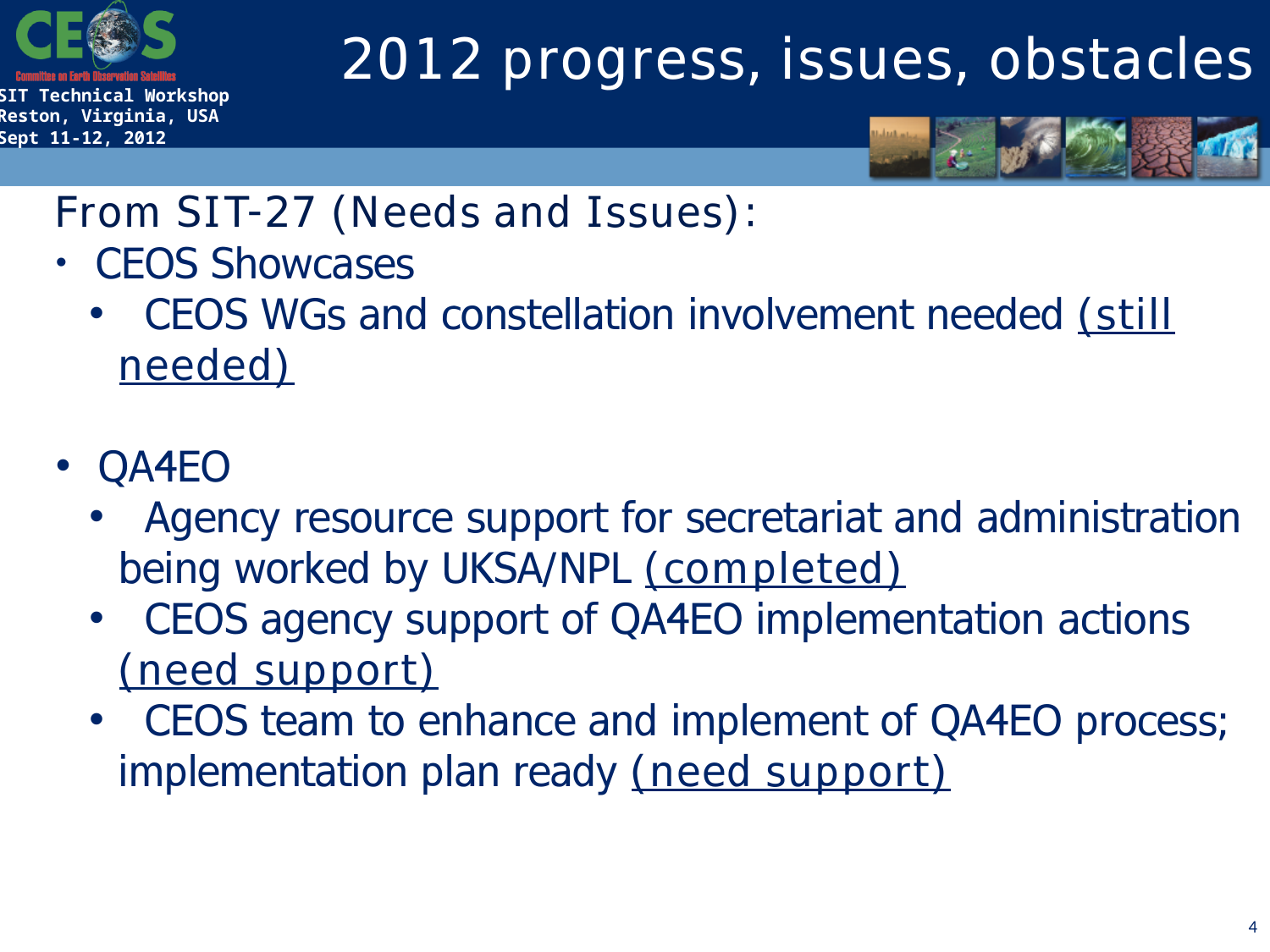

2012 progress, issues, obstacles
From SIT-27 (Needs and Issues):
 CEOS Showcases
  CEOS WGs and constellation involvement needed (still needed)

 QA4EO
  Agency resource support for secretariat and administration being worked by UKSA/NPL (completed)
  CEOS agency support of QA4EO implementation actions (need support)
  CEOS team to enhance and implement of QA4EO process; implementation plan ready (need support)

4